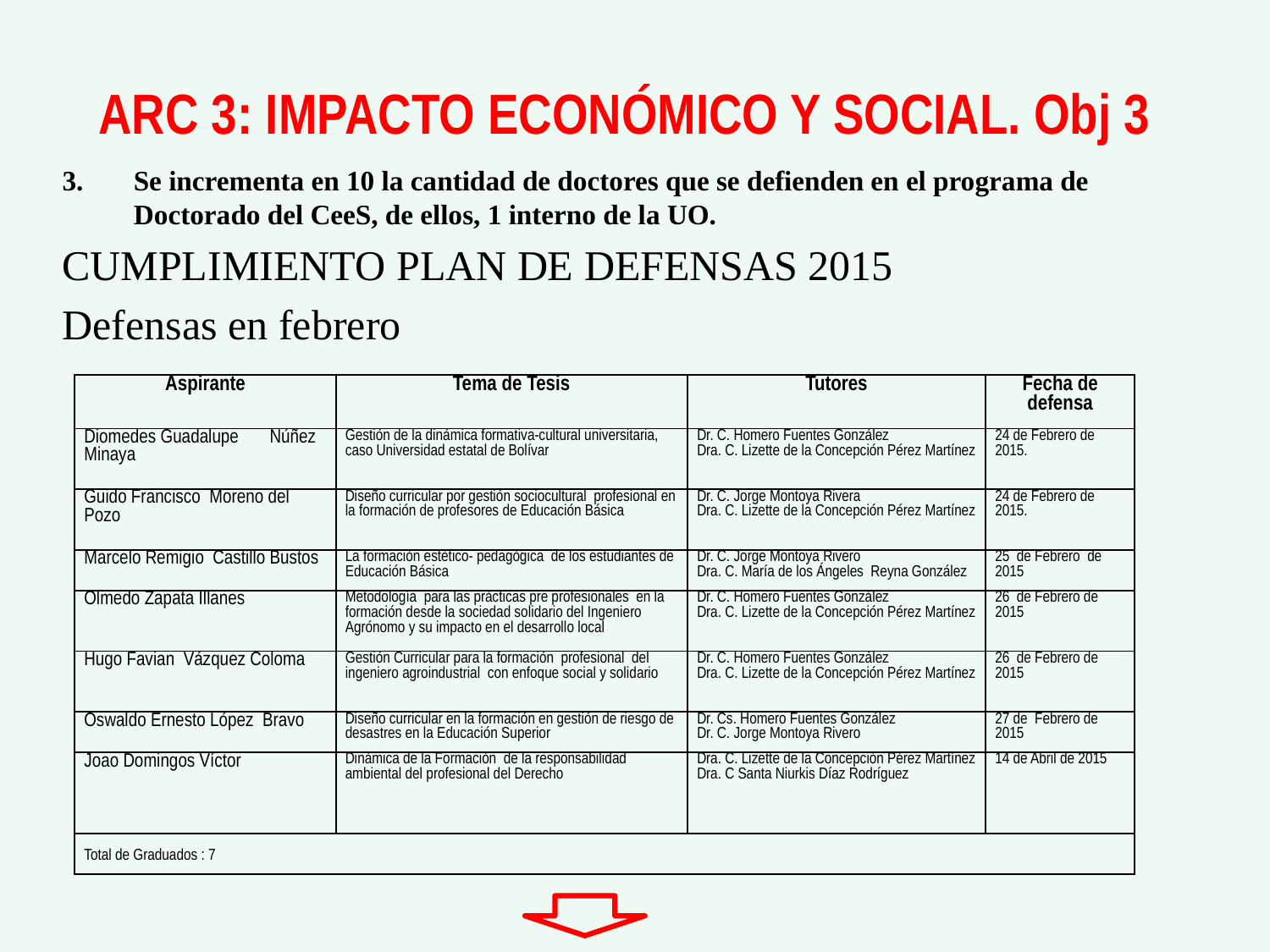

# ARC 3: IMPACTO ECONÓMICO Y SOCIAL. Obj 3
Se incrementa en 10 la cantidad de doctores que se defienden en el programa de Doctorado del CeeS, de ellos, 1 interno de la UO.
CUMPLIMIENTO PLAN DE DEFENSAS 2015
Defensas en febrero
| Aspirante | Tema de Tesis | Tutores | Fecha de defensa |
| --- | --- | --- | --- |
| Diomedes Guadalupe Núñez Minaya | Gestión de la dinámica formativa-cultural universitaria, caso Universidad estatal de Bolívar | Dr. C. Homero Fuentes González Dra. C. Lizette de la Concepción Pérez Martínez | 24 de Febrero de 2015. |
| Guido Francisco Moreno del Pozo | Diseño curricular por gestión sociocultural profesional en la formación de profesores de Educación Básica | Dr. C. Jorge Montoya Rivera Dra. C. Lizette de la Concepción Pérez Martínez | 24 de Febrero de 2015. |
| Marcelo Remigio Castillo Bustos | La formación estético- pedagógica de los estudiantes de Educación Básica | Dr. C. Jorge Montoya Rivero Dra. C. María de los Ángeles Reyna González | 25 de Febrero de 2015 |
| Olmedo Zapata Illanes | Metodología para las prácticas pre profesionales en la formación desde la sociedad solidario del Ingeniero Agrónomo y su impacto en el desarrollo local | Dr. C. Homero Fuentes González Dra. C. Lizette de la Concepción Pérez Martínez | 26 de Febrero de 2015 |
| Hugo Favian Vázquez Coloma | Gestión Curricular para la formación profesional del ingeniero agroindustrial con enfoque social y solidario | Dr. C. Homero Fuentes González Dra. C. Lizette de la Concepción Pérez Martínez | 26 de Febrero de 2015 |
| Oswaldo Ernesto López Bravo | Diseño curricular en la formación en gestión de riesgo de desastres en la Educación Superior | Dr. Cs. Homero Fuentes González Dr. C. Jorge Montoya Rivero | 27 de Febrero de 2015 |
| Joao Domingos Víctor | Dinámica de la Formación de la responsabilidad ambiental del profesional del Derecho | Dra. C. Lizette de la Concepción Pérez Martínez Dra. C Santa Niurkis Díaz Rodríguez | 14 de Abril de 2015 |
| Total de Graduados : 7 |  |  |  |